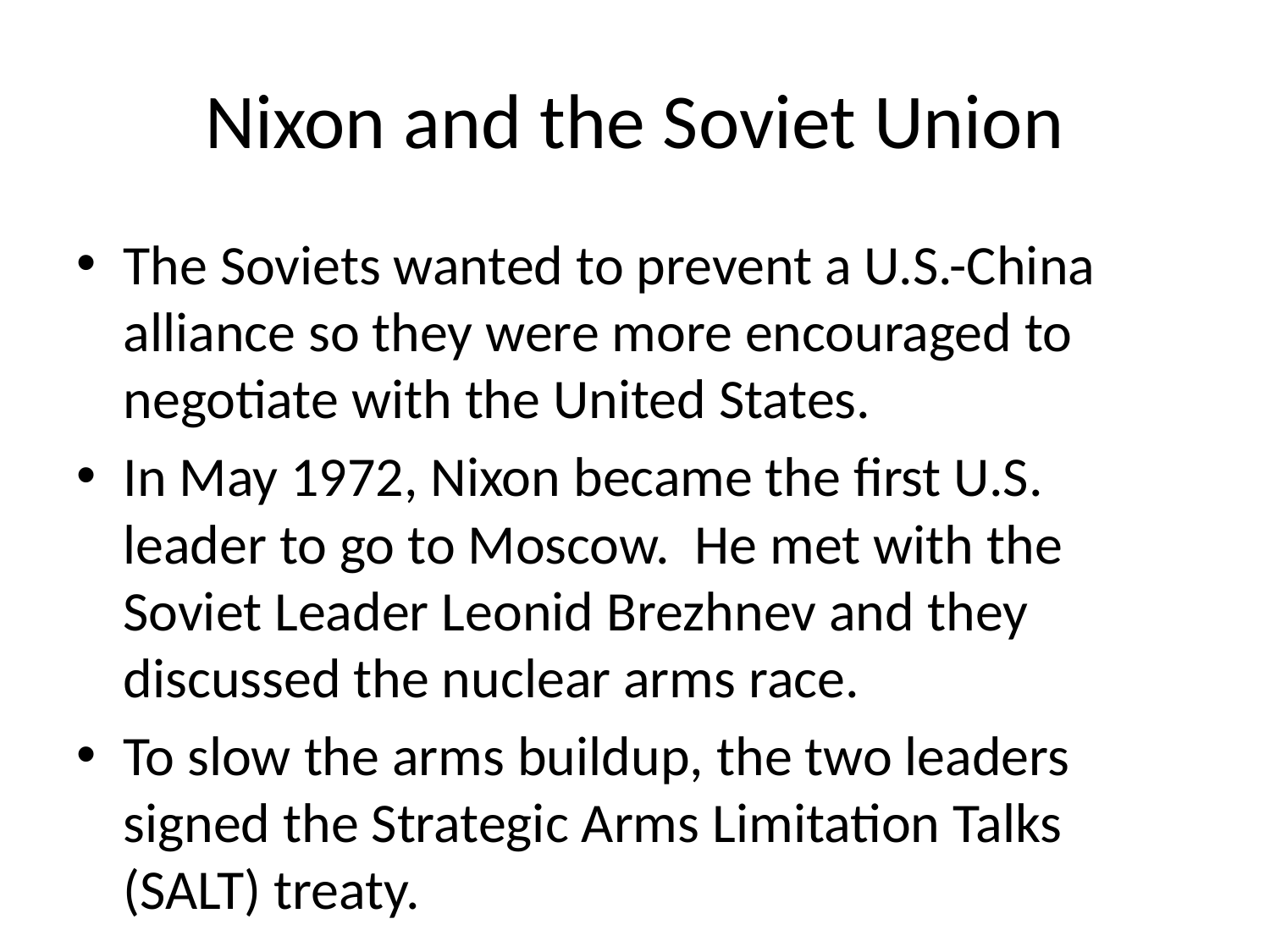

# Nixon and the Soviet Union
The Soviets wanted to prevent a U.S.-China alliance so they were more encouraged to negotiate with the United States.
In May 1972, Nixon became the first U.S. leader to go to Moscow.  He met with the Soviet Leader Leonid Brezhnev and they discussed the nuclear arms race.
To slow the arms buildup, the two leaders signed the Strategic Arms Limitation Talks (SALT) treaty.